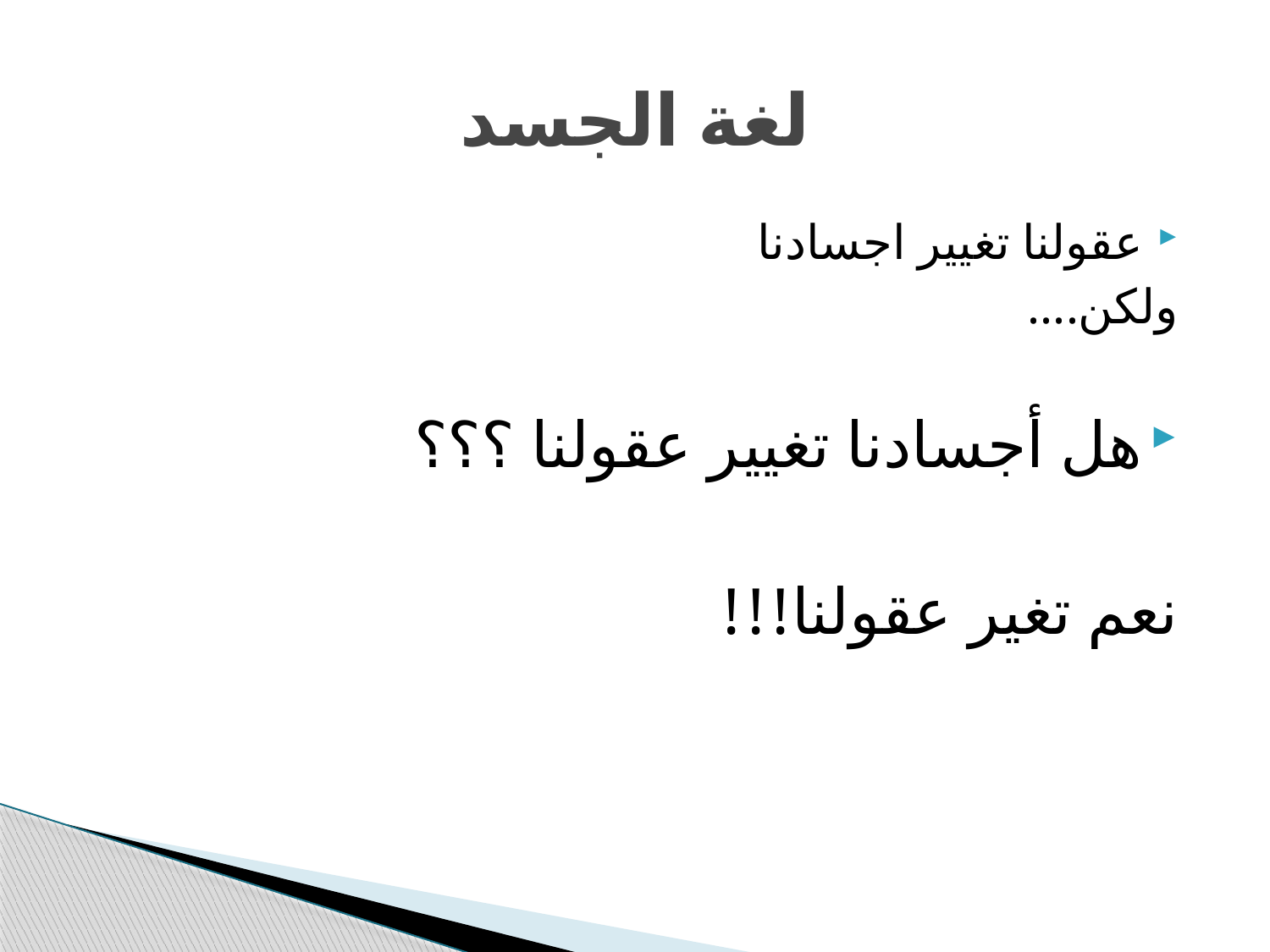

# لغة الجسد
عقولنا تغيير اجسادنا
ولكن....

هل أجسادنا تغيير عقولنا ؟؟؟

نعم تغير عقولنا!!!